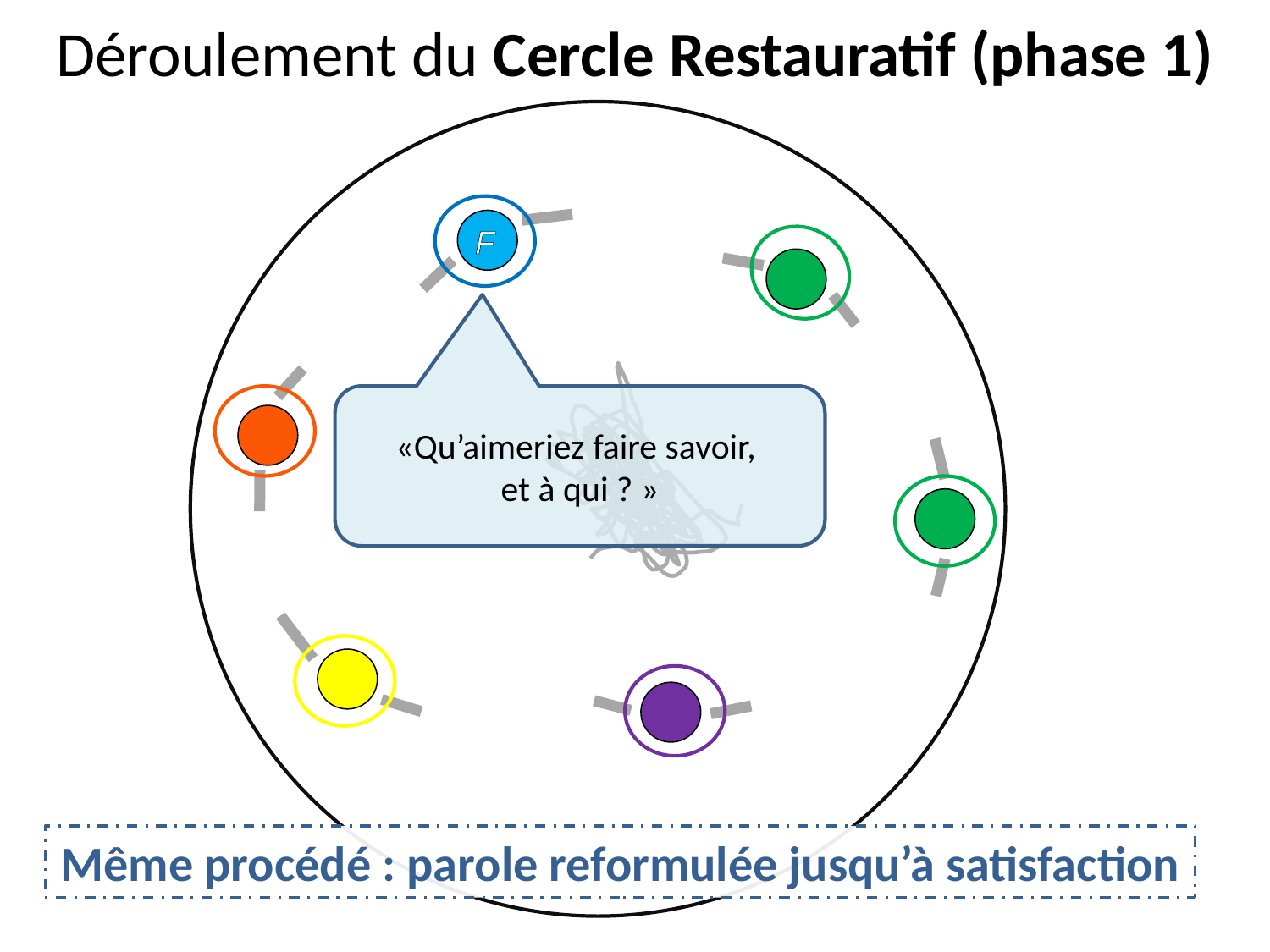

# Déroulement du Cercle Restauratif (phase 1)

F

«Qu’aimeriez faire savoir,
et à qui ? »

Même procédé : parole reformulée jusqu’à satisfaction